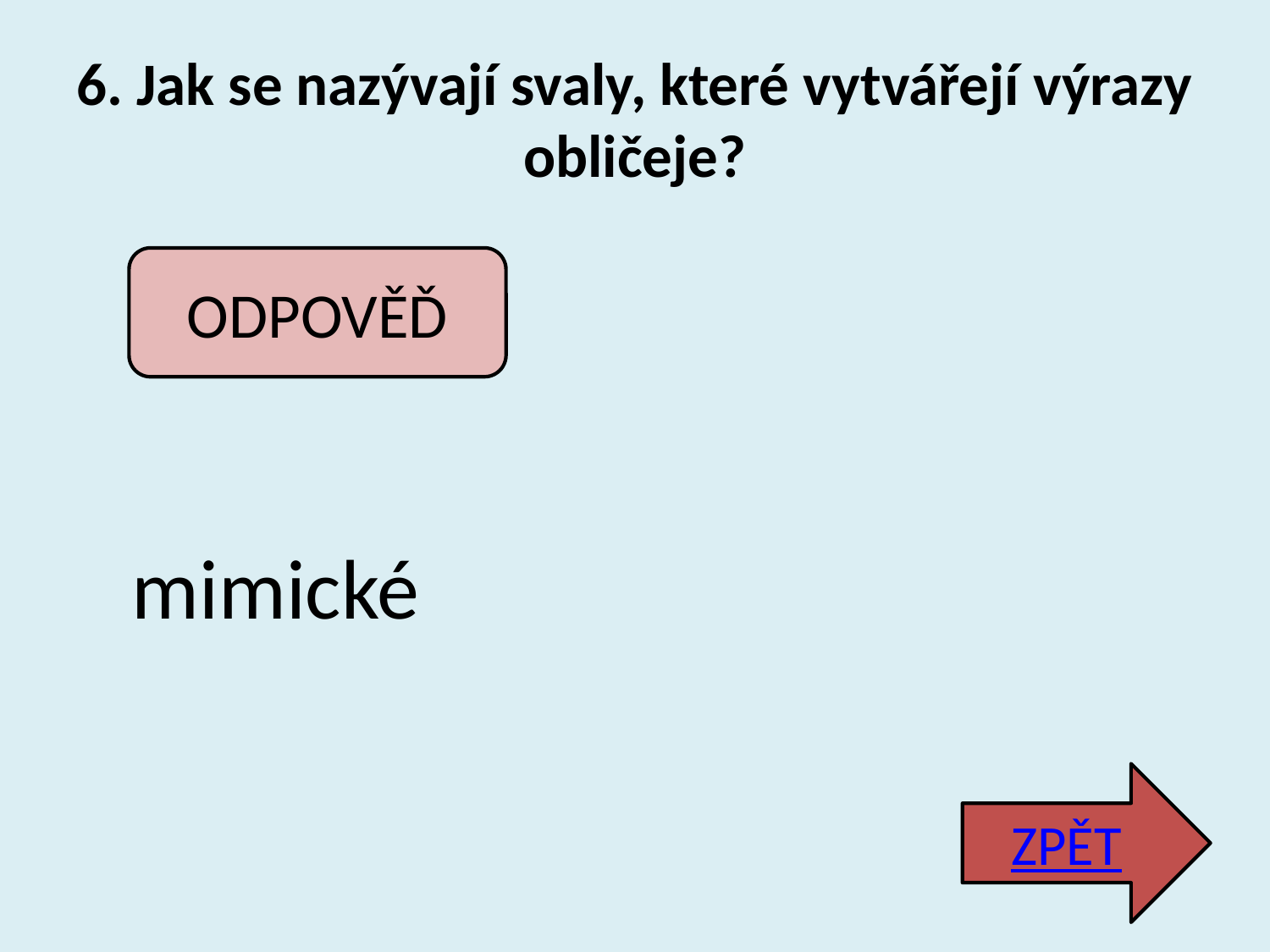

# 6. Jak se nazývají svaly, které vytvářejí výrazy obličeje?

ODPOVĚĎ

mimické
ZPĚT